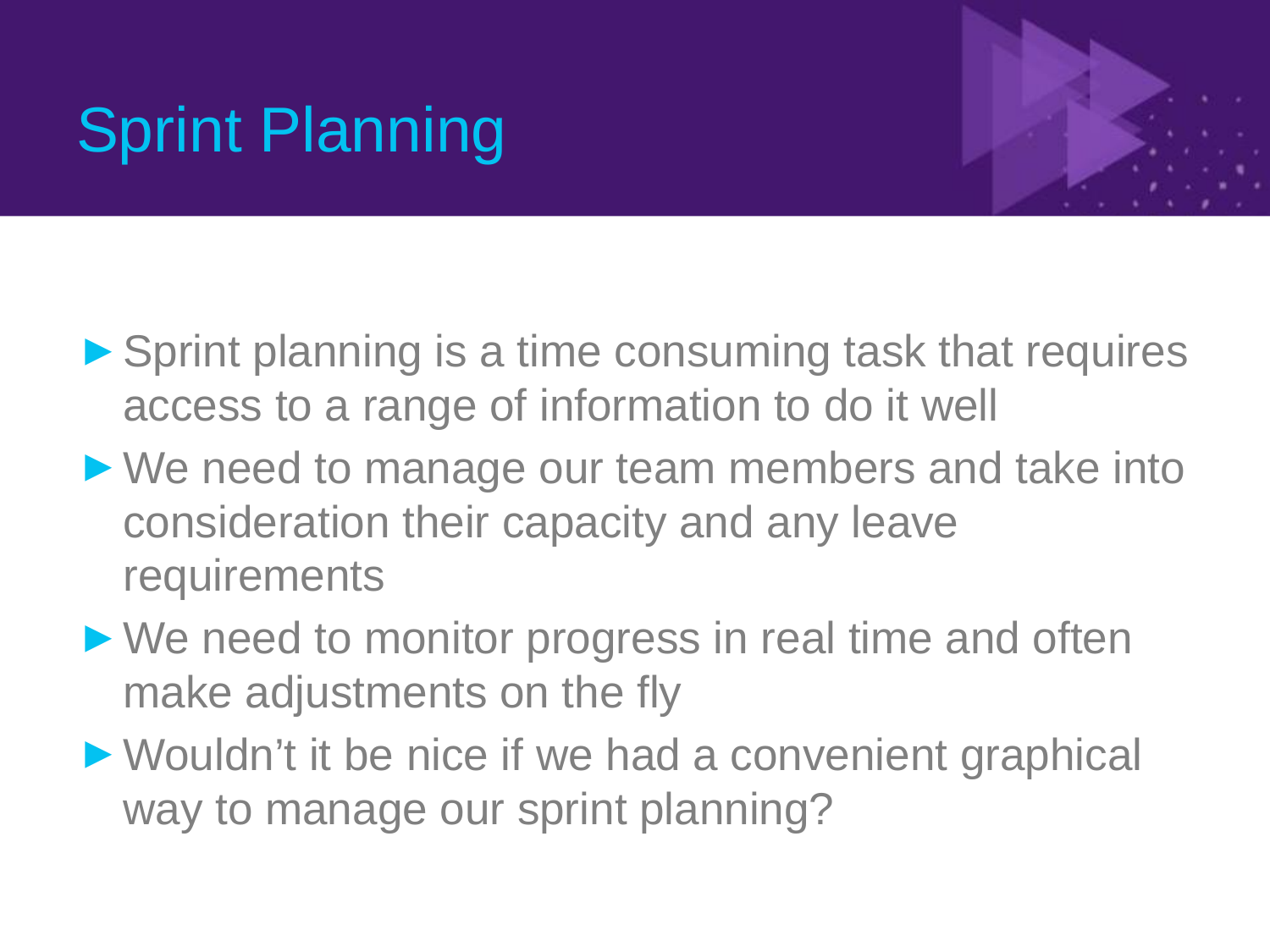

# Sprint Planning
Sprint planning is a time consuming task that requires access to a range of information to do it well
We need to manage our team members and take into consideration their capacity and any leave requirements
We need to monitor progress in real time and often make adjustments on the fly
Wouldn’t it be nice if we had a convenient graphical way to manage our sprint planning?